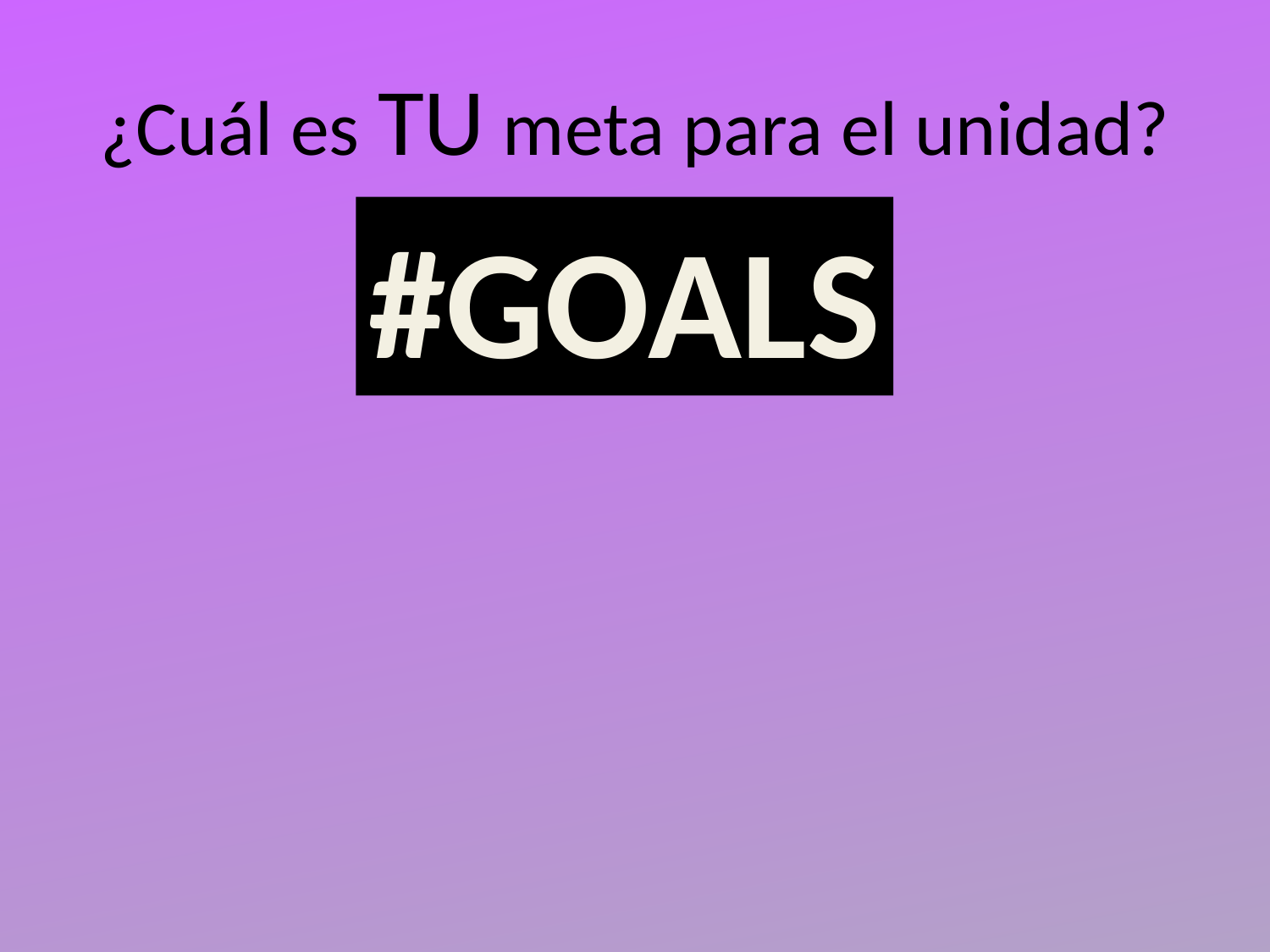

# ¿Cuál es TU meta para el unidad?
#GOALS